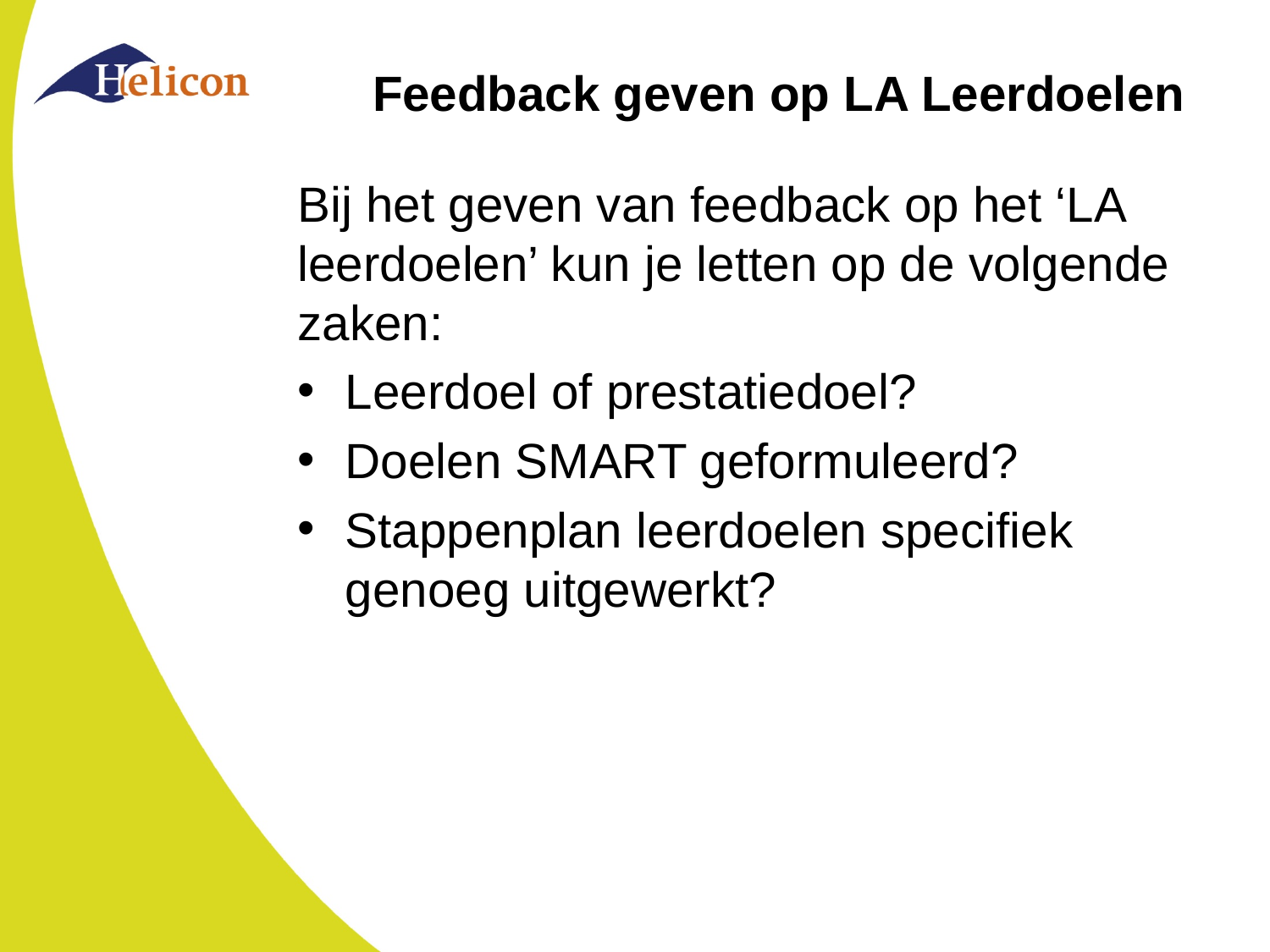

# Feedback geven op LA Leerdoelen
Bij het geven van feedback op het ‘LA leerdoelen’ kun je letten op de volgende zaken:
Leerdoel of prestatiedoel?
Doelen SMART geformuleerd?
Stappenplan leerdoelen specifiek genoeg uitgewerkt?